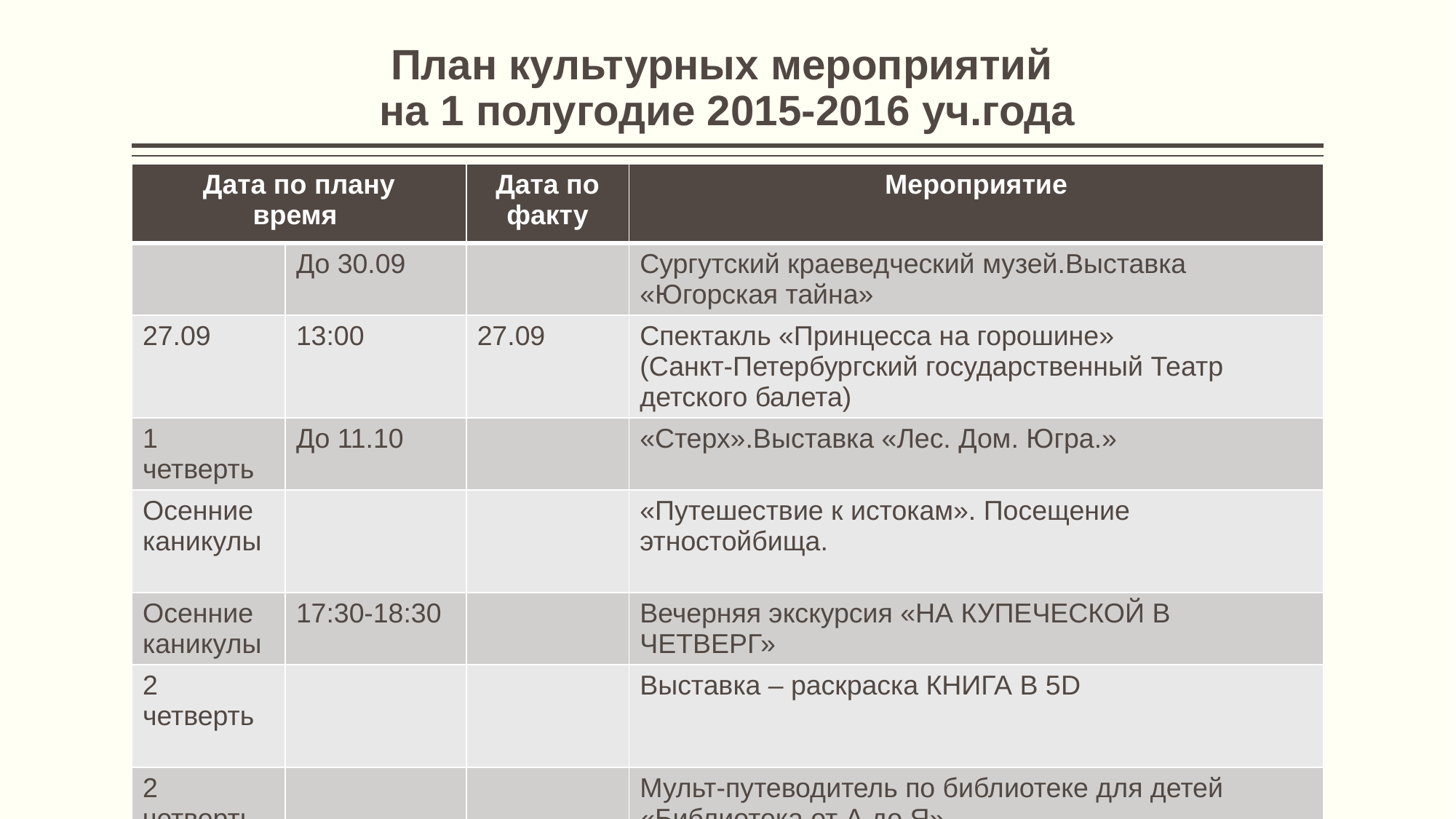

# План культурных мероприятий на 1 полугодие 2015-2016 уч.года
| Дата по плану время |  | Дата по факту | Мероприятие |
| --- | --- | --- | --- |
|  | До 30.09 |  | Сургутский краеведческий музей.Выставка «Югорская тайна» |
| 27.09 | 13:00 | 27.09 | Спектакль «Принцесса на горошине» (Санкт-Петербургский государственный Театр детского балета) |
| 1 четверть | До 11.10 |  | «Стерх».Выставка «Лес. Дом. Югра.» |
| Осенние каникулы |  |  | «Путешествие к истокам». Посещение этностойбища. |
| Осенние каникулы | 17:30-18:30 |  | Вечерняя экскурсия «НА КУПЕЧЕСКОЙ В ЧЕТВЕРГ» |
| 2 четверть |  |  | Выставка – раскраска КНИГА В 5D |
| 2 четверть |  |  | Мульт-путеводитель по библиотеке для детей «Библиотека от А до Я» |